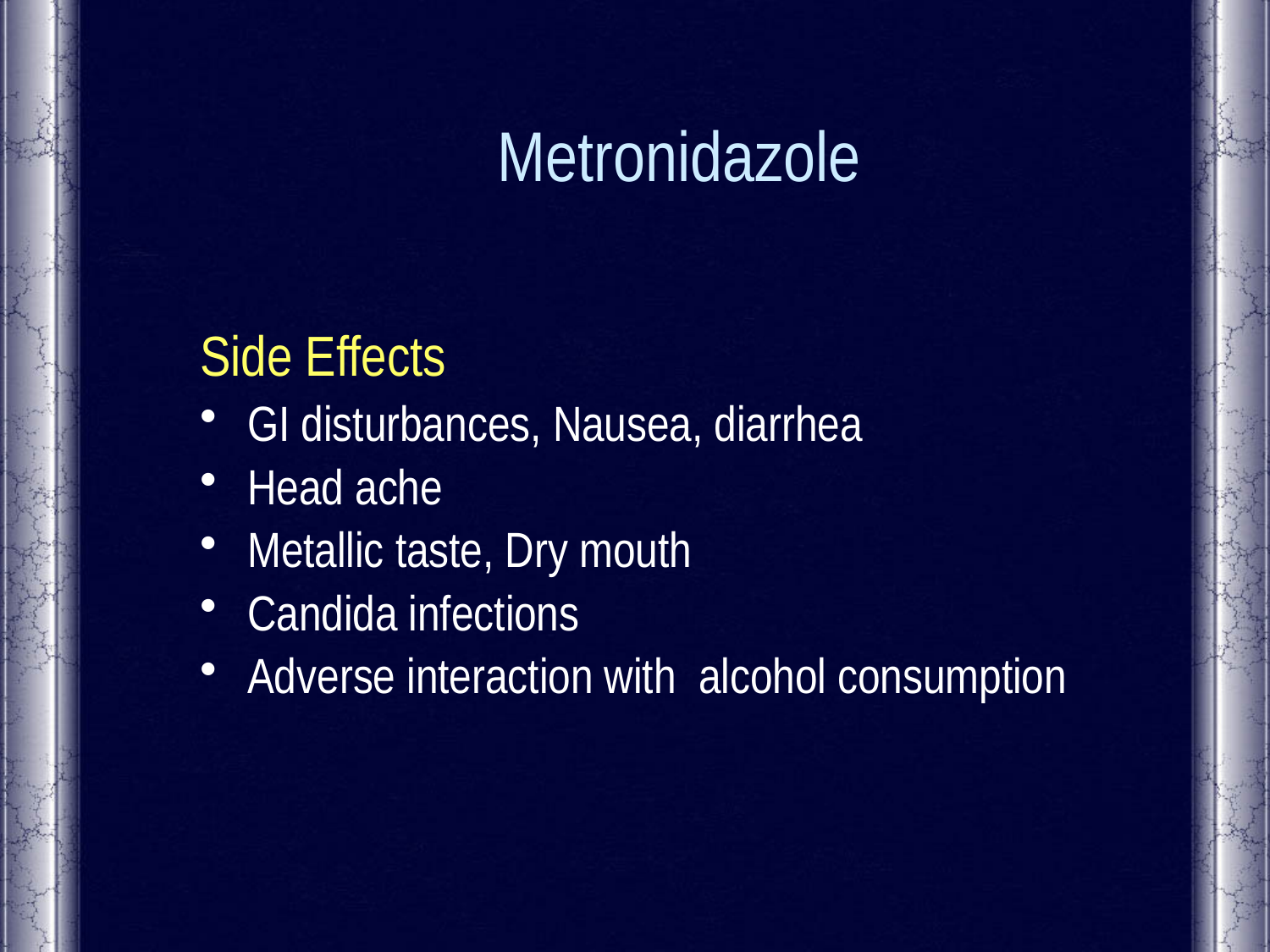

# Metronidazole
Side Effects
GI disturbances, Nausea, diarrhea
Head ache
Metallic taste, Dry mouth
Candida infections
Adverse interaction with  alcohol consumption